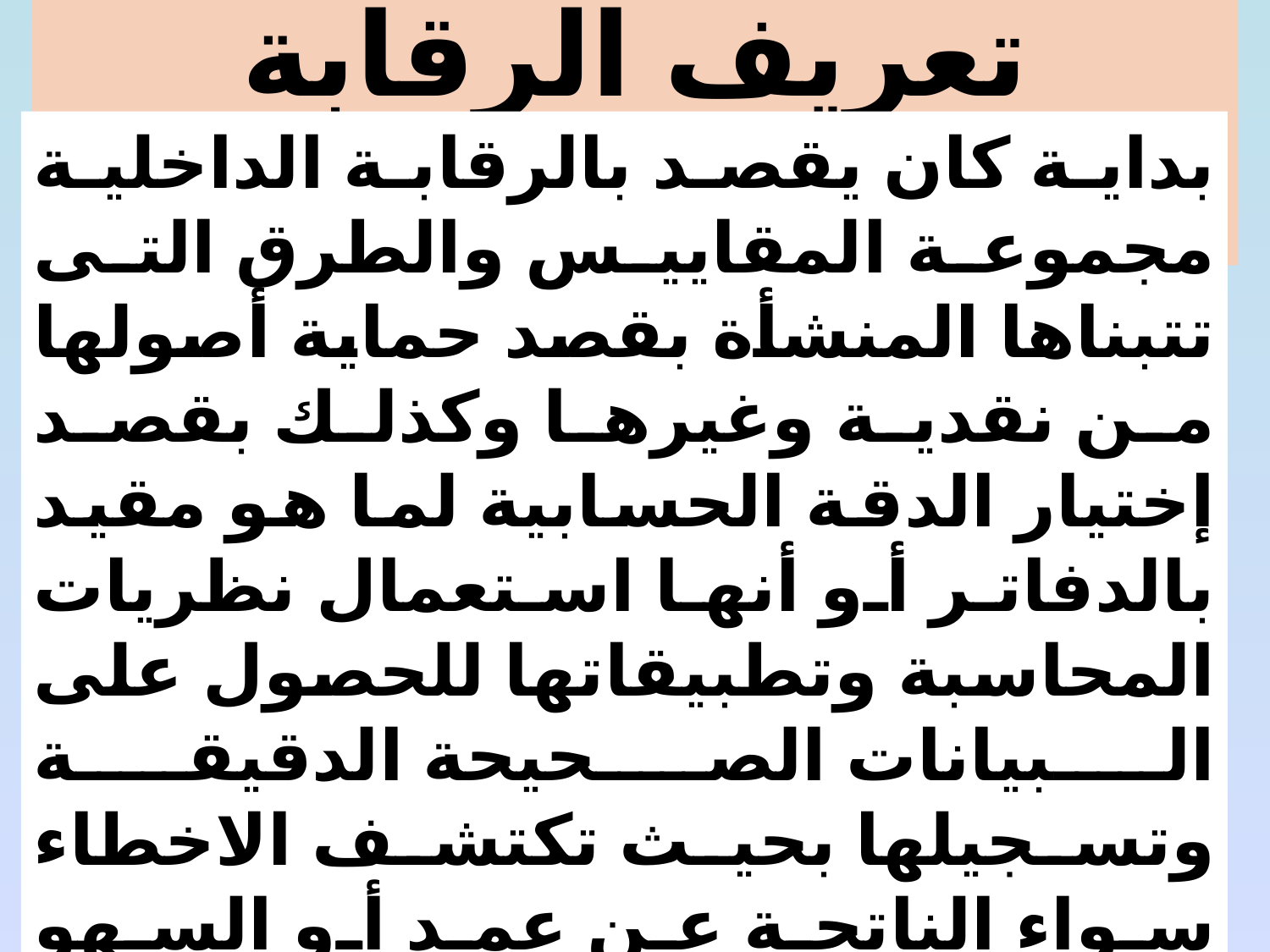

تعريف الرقابة الداخلية.
بداية كان يقصد بالرقابة الداخلية مجموعة المقاييس والطرق التى تتبناها المنشأة بقصد حماية أصولها من نقدية وغيرها وكذلك بقصد إختيار الدقة الحسابية لما هو مقيد بالدفاتر أو أنها استعمال نظريات المحاسبة وتطبيقاتها للحصول على البيانات الصحيحة الدقيقة وتسجيلها بحيث تكتشف الاخطاء سواء الناتجة عن عمد أو السهو بطريقة تلقائية.